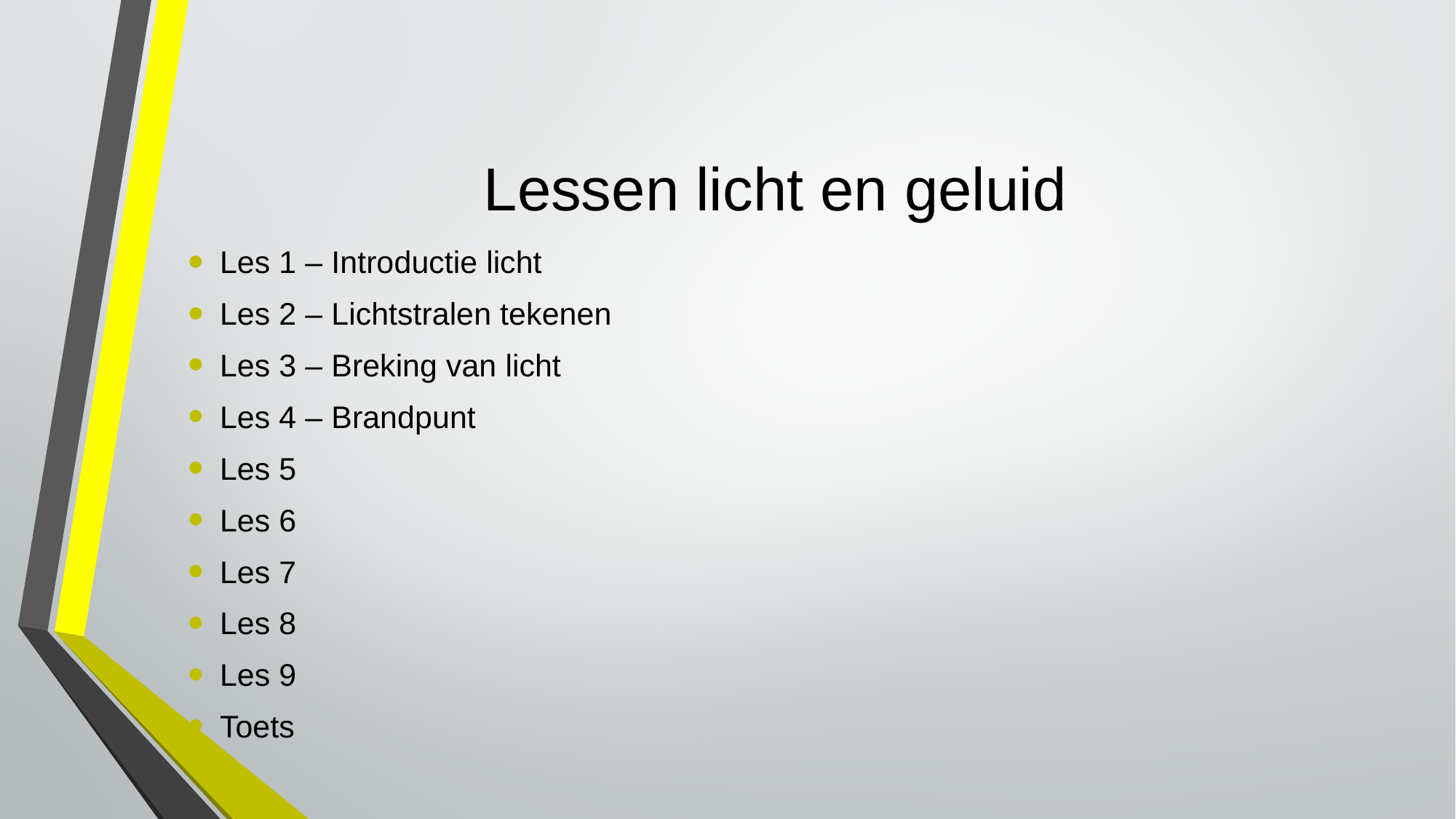

# Lessen licht en geluid
Les 1 – Introductie licht
Les 2 – Lichtstralen tekenen
Les 3 – Breking van licht
Les 4 – Brandpunt
Les 5
Les 6
Les 7
Les 8
Les 9
Toets